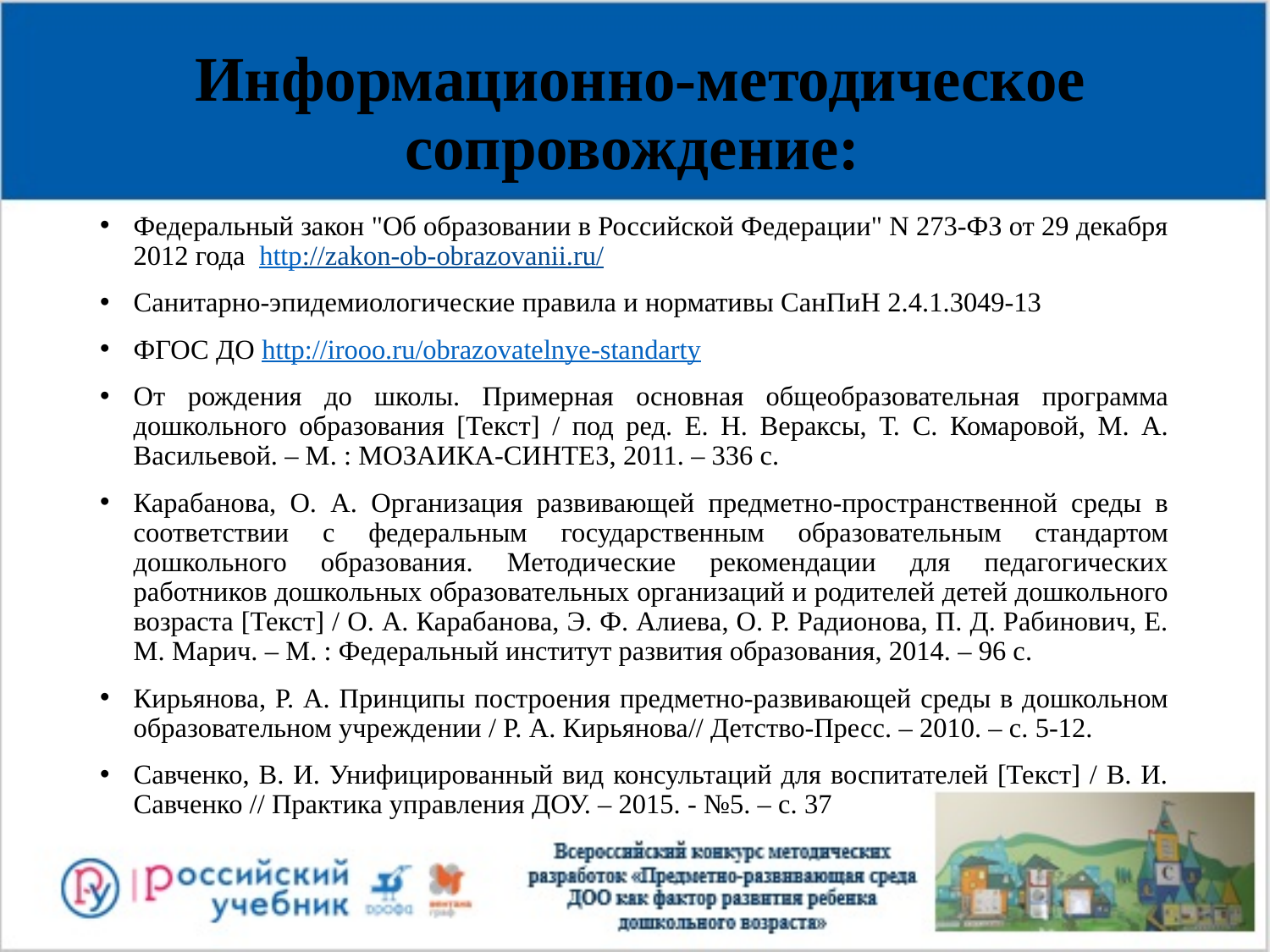

# Информационно-методическое сопровождение:
Федеральный закон "Об образовании в Российской Федерации" N 273-ФЗ от 29 декабря 2012 года  http://zakon-ob-obrazovanii.ru/
Санитарно-эпидемиологические правила и нормативы СанПиН 2.4.1.3049-13
ФГОС ДО http://irooo.ru/obrazovatelnye-standarty
От рождения до школы. Примерная основная общеобразовательная программа дошкольного образования [Текст] / под ред. Е. Н. Вераксы, Т. С. Комаровой, М. А. Васильевой. – М. : МОЗАИКА-СИНТЕЗ, 2011. – 336 с.
Карабанова, О. А. Организация развивающей предметно-пространственной среды в соответствии с федеральным государственным образовательным стандартом дошкольного образования. Методические рекомендации для педагогических работников дошкольных образовательных организаций и родителей детей дошкольного возраста [Текст] / О. А. Карабанова, Э. Ф. Алиева, О. Р. Радионова, П. Д. Рабинович, Е. М. Марич. – М. : Федеральный институт развития образования, 2014. – 96 с.
Кирьянова, Р. А. Принципы построения предметно-развивающей среды в дошкольном образовательном учреждении / Р. А. Кирьянова// Детство-Пресс. – 2010. – с. 5-12.
Савченко, В. И. Унифицированный вид консультаций для воспитателей [Текст] / В. И. Савченко // Практика управления ДОУ. – 2015. - №5. – с. 37